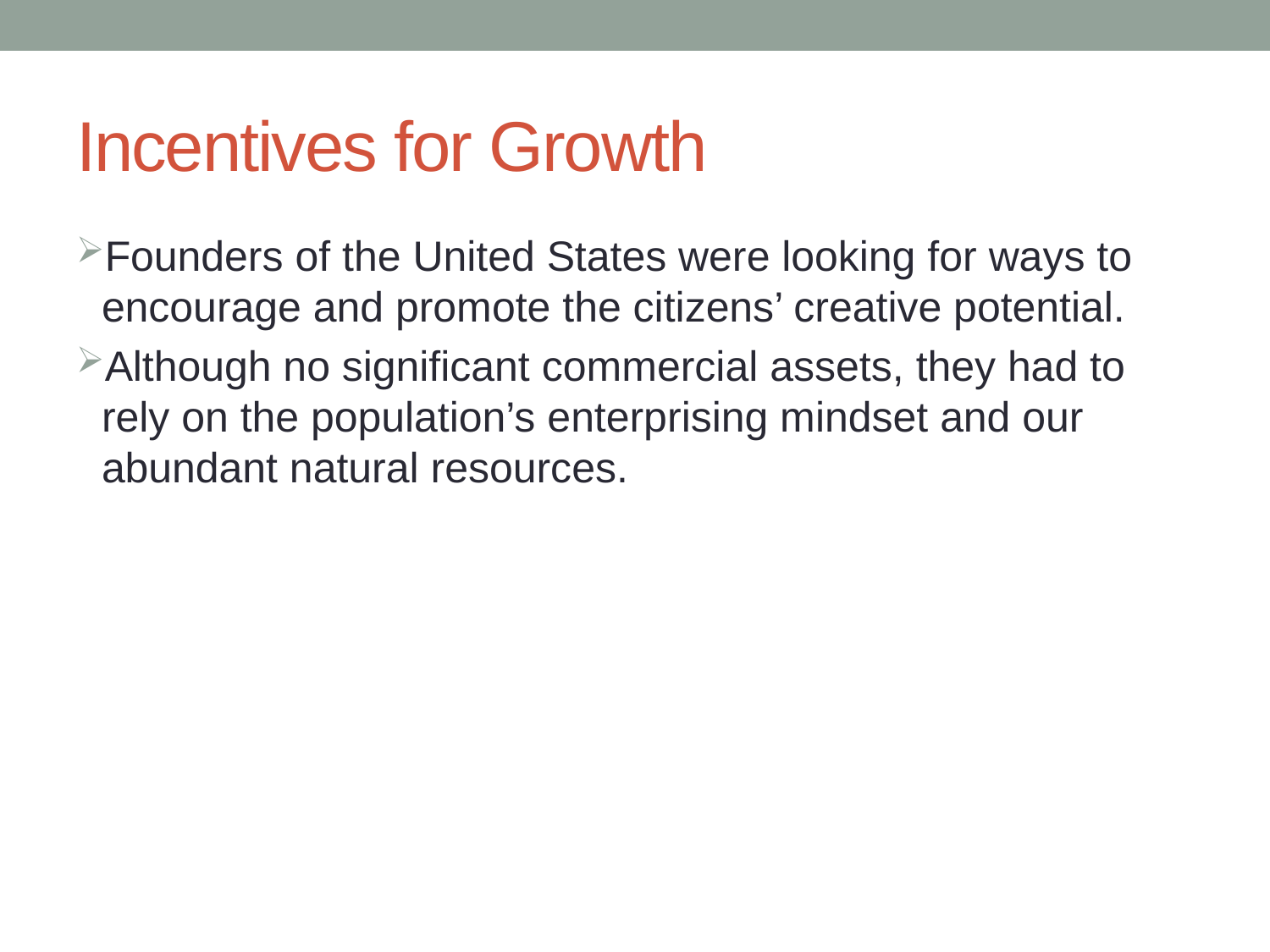

# Incentives for Growth
Founders of the United States were looking for ways to encourage and promote the citizens’ creative potential.
Although no significant commercial assets, they had to rely on the population’s enterprising mindset and our abundant natural resources.